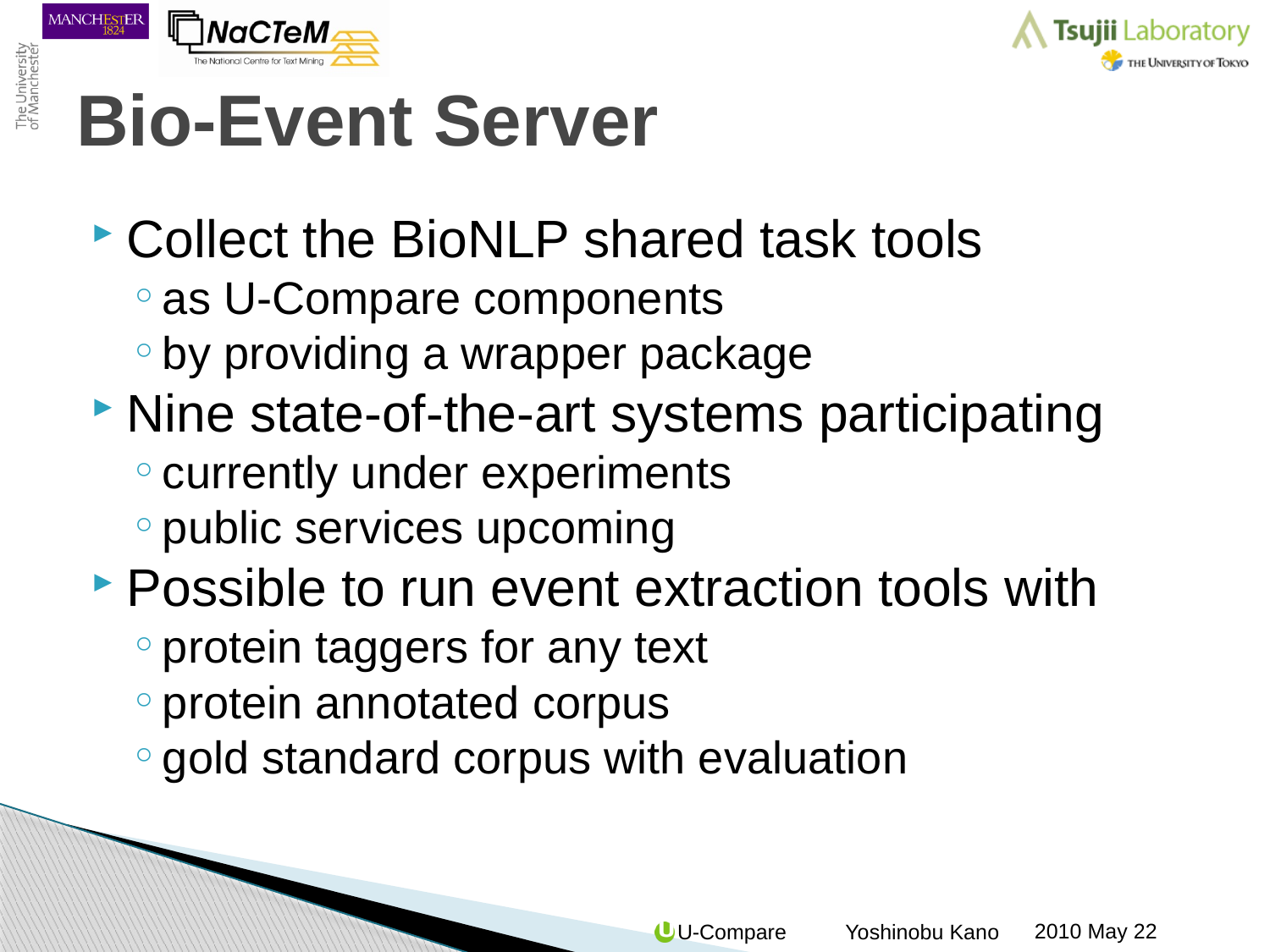

# Bio-Event Server
Collect the BioNLP shared task tools
as U-Compare components
by providing a wrapper package
Nine state-of-the-art systems participating
currently under experiments
public services upcoming
Possible to run event extraction tools with
protein taggers for any text
protein annotated corpus
gold standard corpus with evaluation
2010 May 22
U-Compare          Yoshinobu Kano